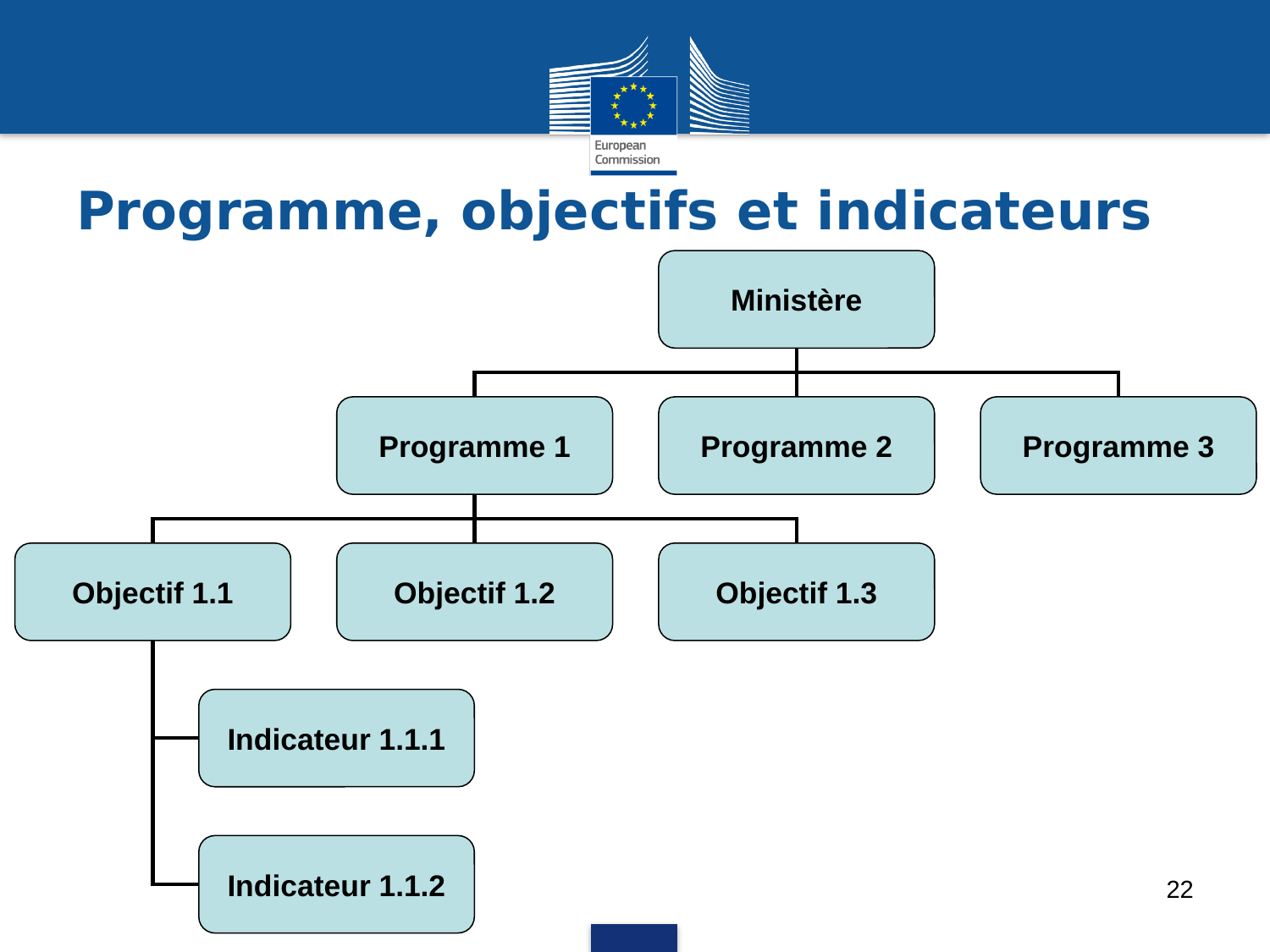

Programme, objectifs et indicateurs
Ministère
Programme 1
Programme 2
Programme 3
Objectif 1.1
Objectif 1.2
Objectif 1.3
Indicateur 1.1.1
Indicateur 1.1.2
22